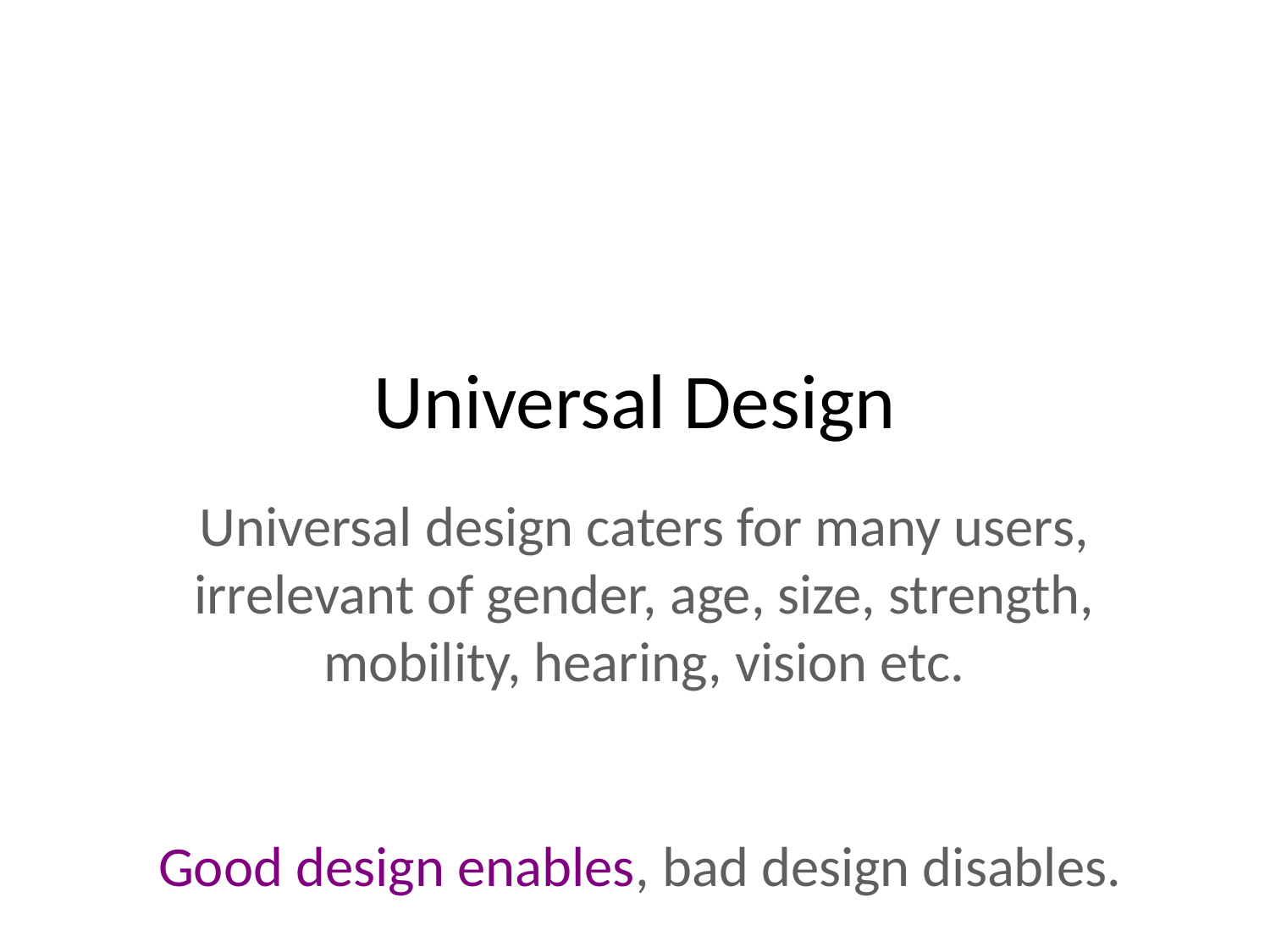

# Universal Design
Universal design caters for many users, irrelevant of gender, age, size, strength, mobility, hearing, vision etc.
Good design enables, bad design disables.